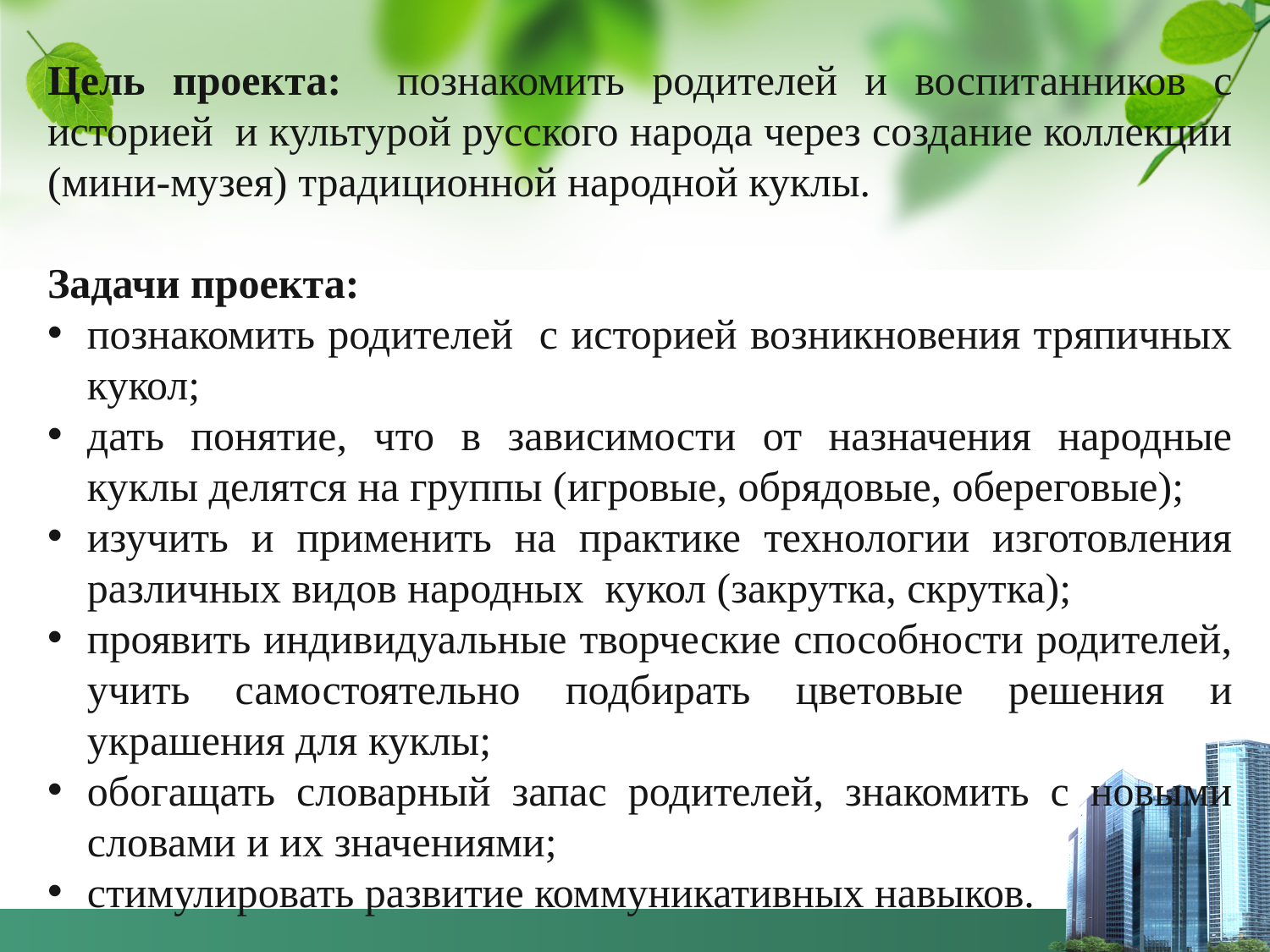

Цель проекта:  познакомить родителей и воспитанников с историей  и культурой русского народа через создание коллекции (мини-музея) традиционной народной куклы.

Задачи проекта:
познакомить родителей  с историей возникновения тряпичных кукол;
дать понятие, что в зависимости от назначения народные куклы делятся на группы (игровые, обрядовые, обереговые);
изучить и применить на практике технологии изготовления различных видов народных  кукол (закрутка, скрутка);
проявить индивидуальные творческие способности родителей, учить самостоятельно подбирать цветовые решения и украшения для куклы;
обогащать словарный запас родителей, знакомить с новыми словами и их значениями;
стимулировать развитие коммуникативных навыков.